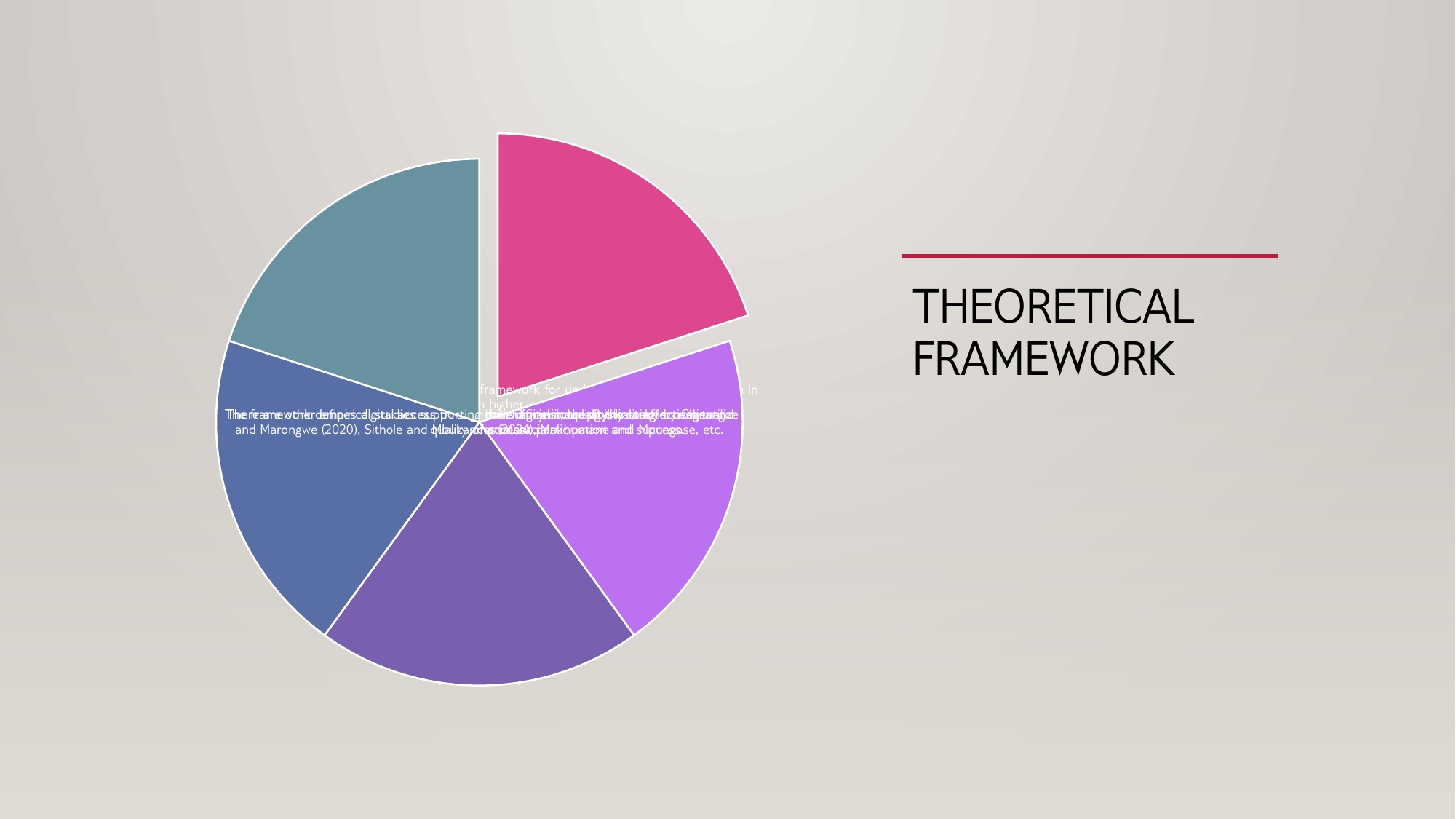

Van Dijk’s (2005) theory provides a useful framework for understanding the digital divide in South African higher education.
The theory argues that social inequalities drive digital inequality, limiting access to educational technology and affecting student participation and success.
It emphasizes that mere access to technology is insufficient; the ability to effectively utilize these resources is crucial.
The framework defines digital access through four dimensions: physical, skills, usage, and quality of access.
There are other empirical studies supporting the theory, including the study by Chisango and Marongwe (2020), Sithole and Mbukanma (2024), Makhumane and Mpungose, etc.

# Theoretical Framework